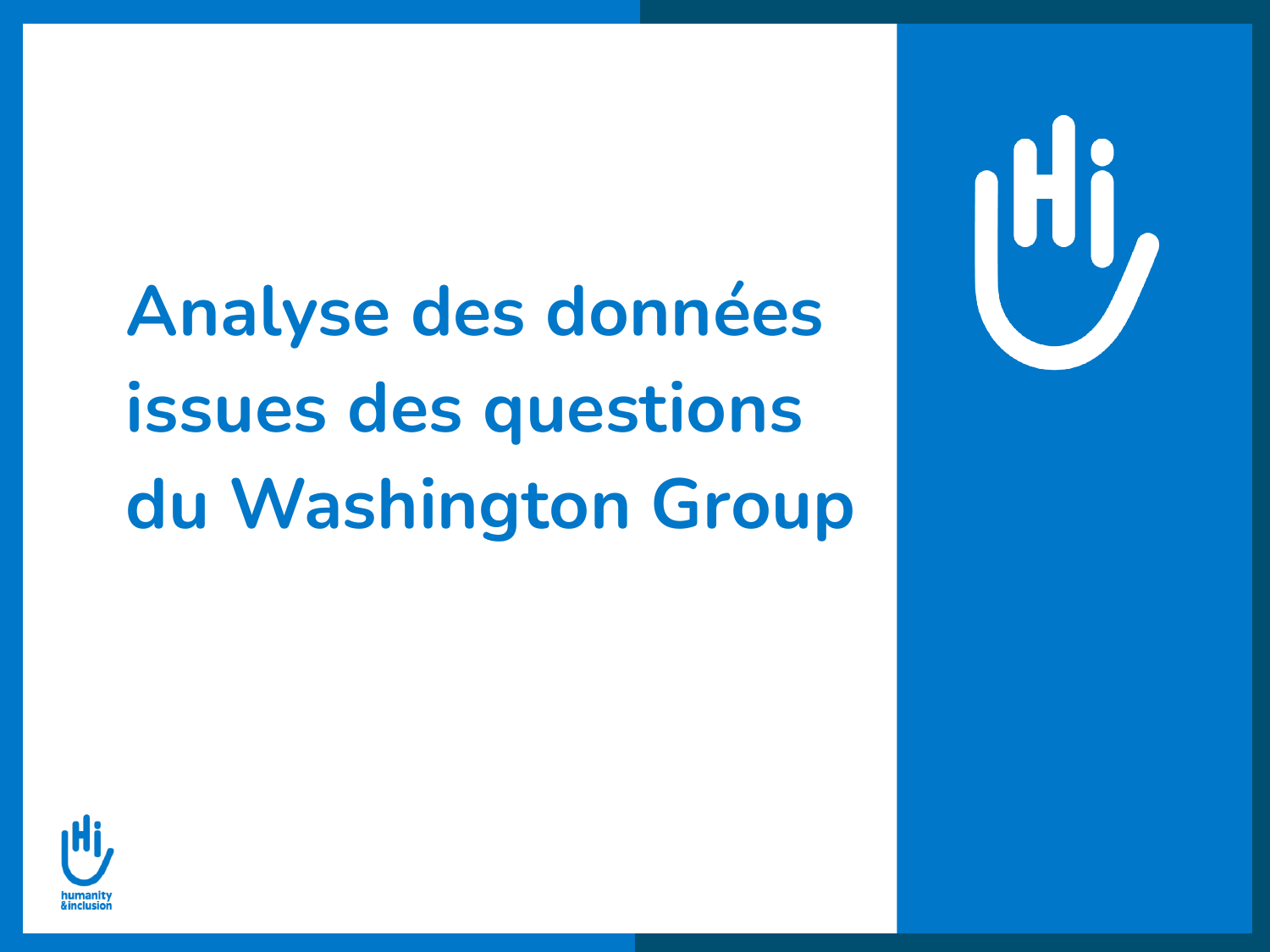

Analyse des données issues des questions du Washington Group